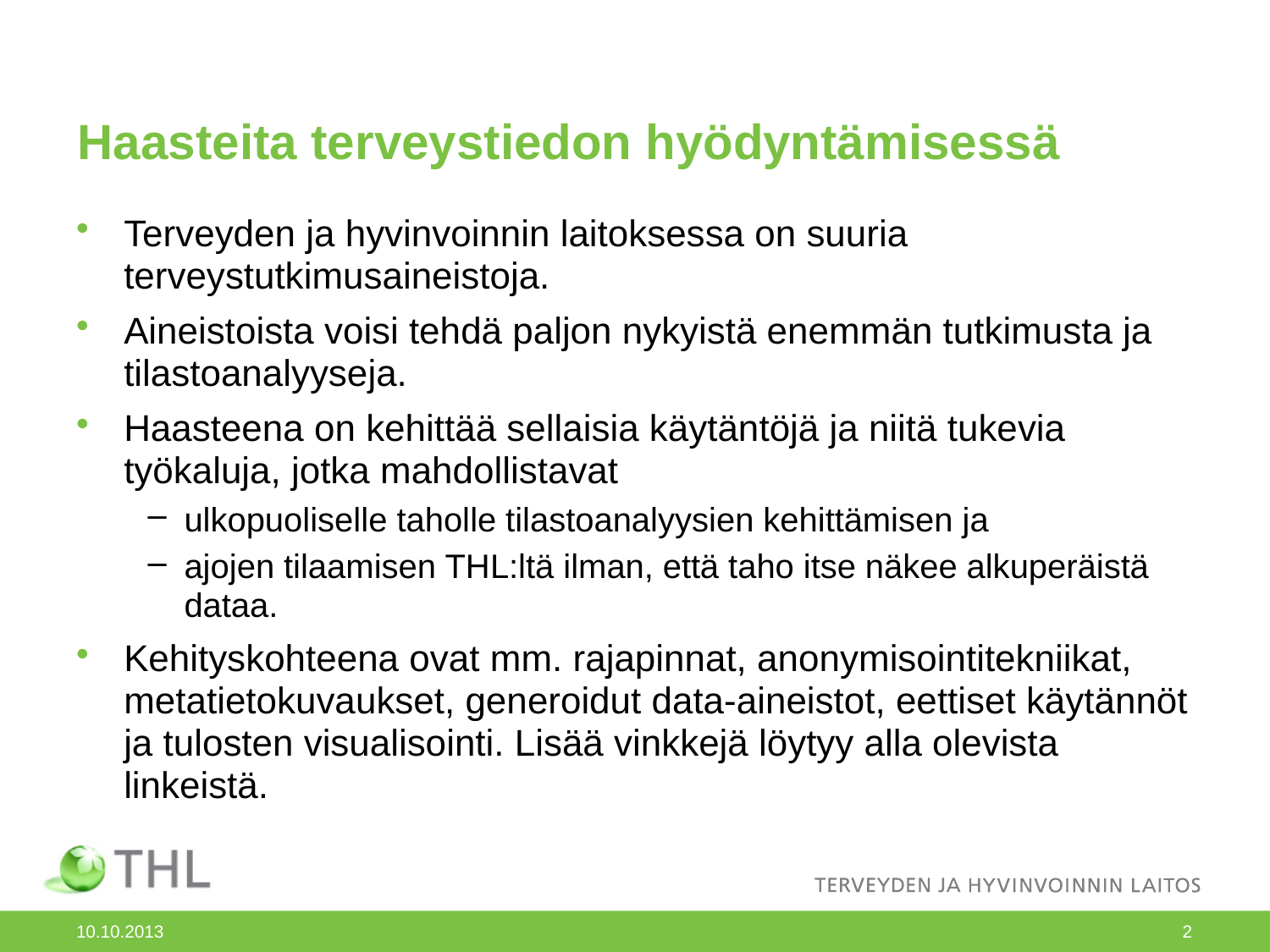

# Haasteita terveystiedon hyödyntämisessä
Terveyden ja hyvinvoinnin laitoksessa on suuria terveystutkimusaineistoja.
Aineistoista voisi tehdä paljon nykyistä enemmän tutkimusta ja tilastoanalyyseja.
Haasteena on kehittää sellaisia käytäntöjä ja niitä tukevia työkaluja, jotka mahdollistavat
ulkopuoliselle taholle tilastoanalyysien kehittämisen ja
ajojen tilaamisen THL:ltä ilman, että taho itse näkee alkuperäistä dataa.
Kehityskohteena ovat mm. rajapinnat, anonymisointitekniikat, metatietokuvaukset, generoidut data-aineistot, eettiset käytännöt ja tulosten visualisointi. Lisää vinkkejä löytyy alla olevista linkeistä.
10.10.2013
2